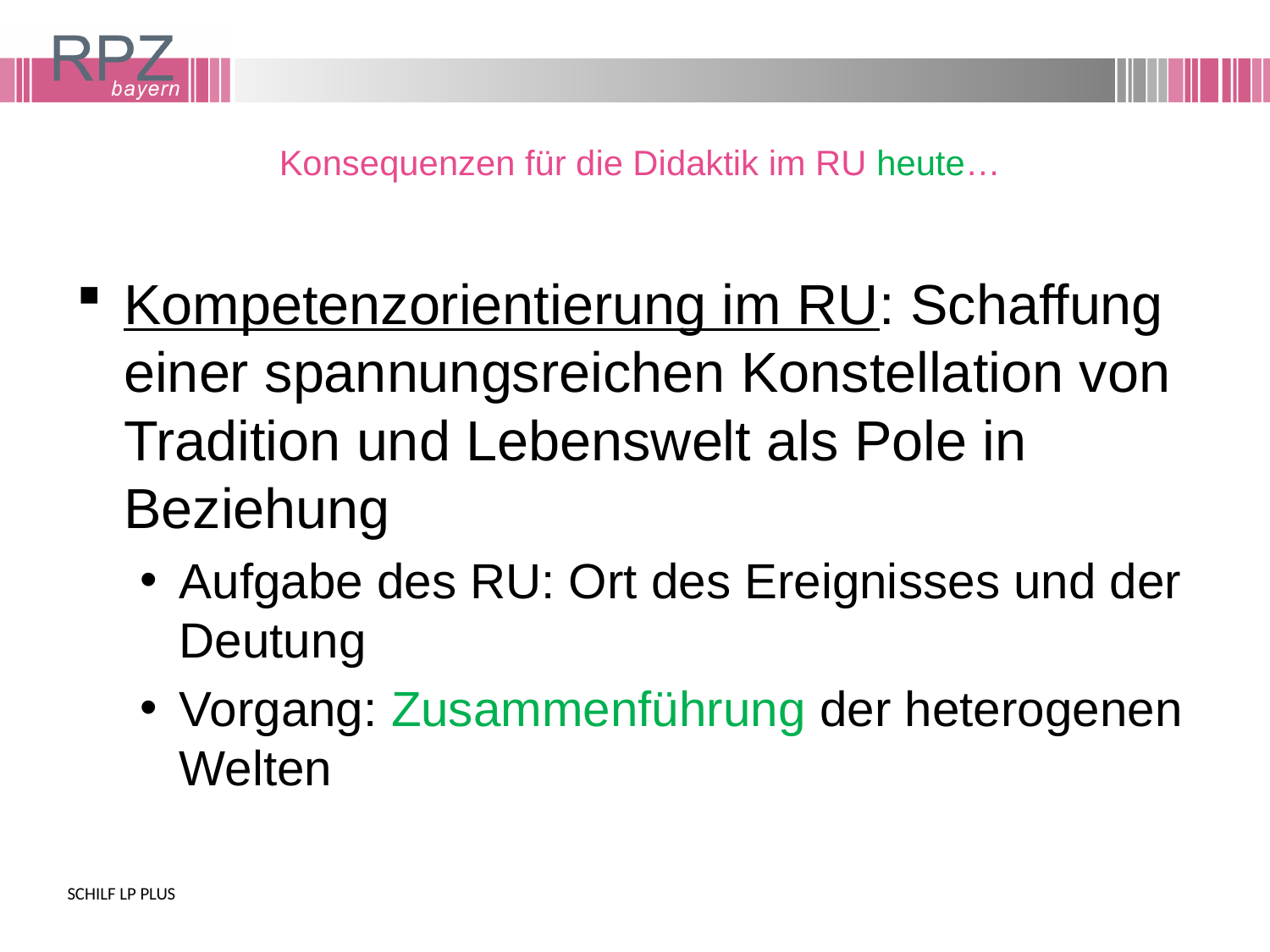

# Konsequenzen für die Didaktik im RU heute…
Kompetenzorientierung im RU: Schaffung einer spannungsreichen Konstellation von Tradition und Lebenswelt als Pole in Beziehung
Aufgabe des RU: Ort des Ereignisses und der Deutung
Vorgang: Zusammenführung der heterogenen Welten